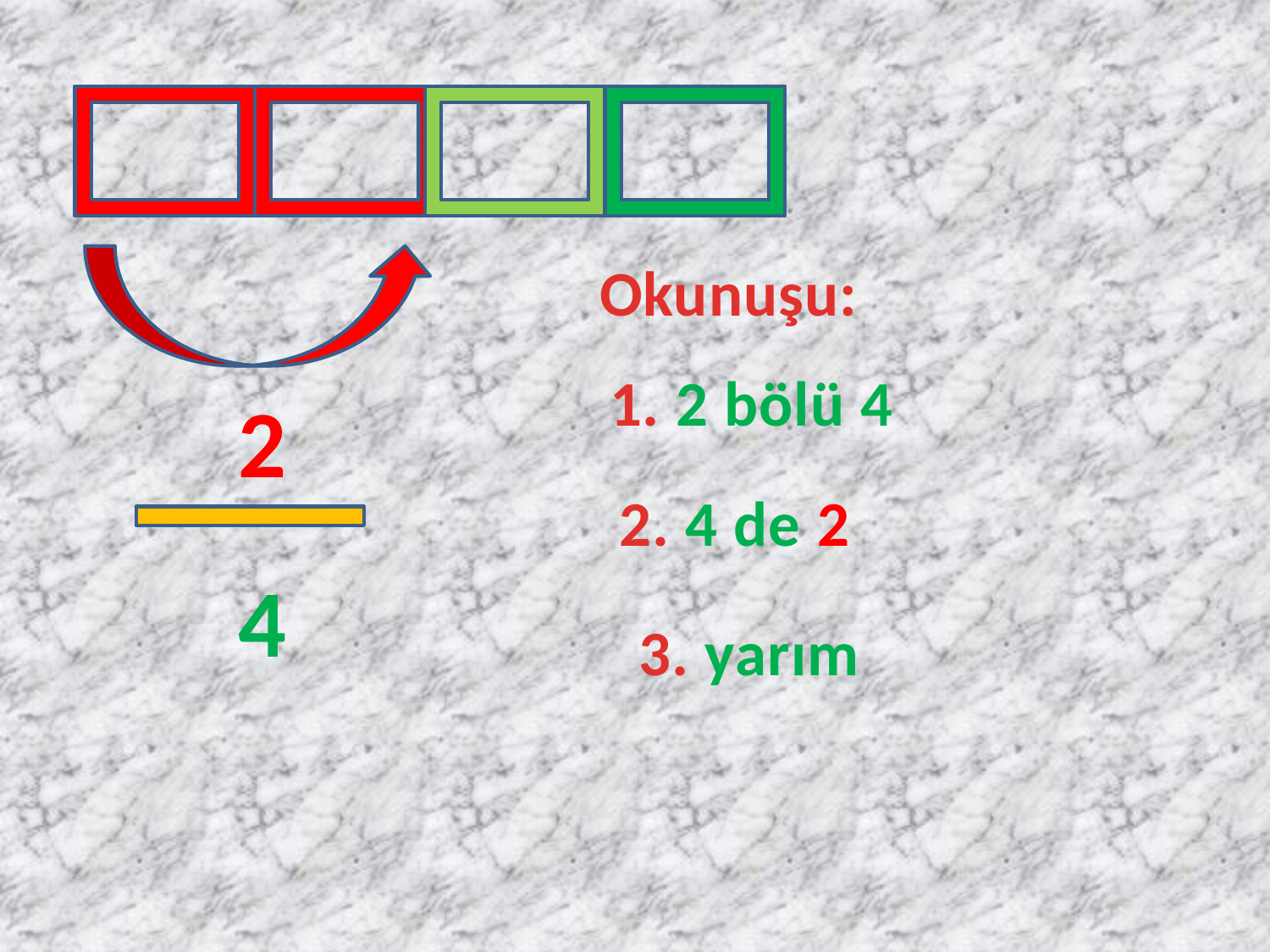

Okunuşu:
1. 2 bölü 4
2

2. 4 de 2
4
3. yarım